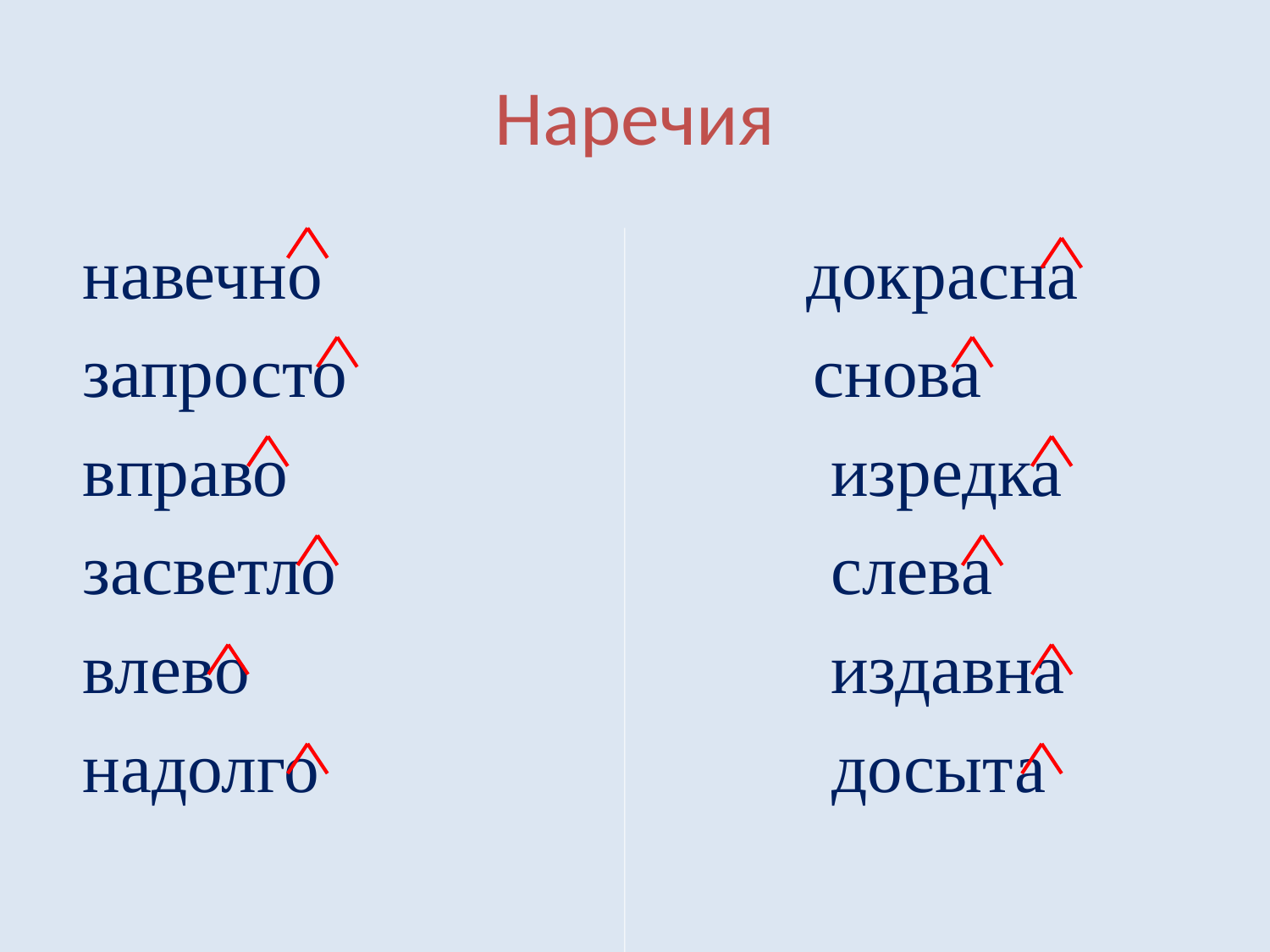

# Наречия
    навечно
    запросто
    вправо
    засветло
    влево
    надолго

               докрасна
          снова
           изредка
           слева
           издавна
досыта